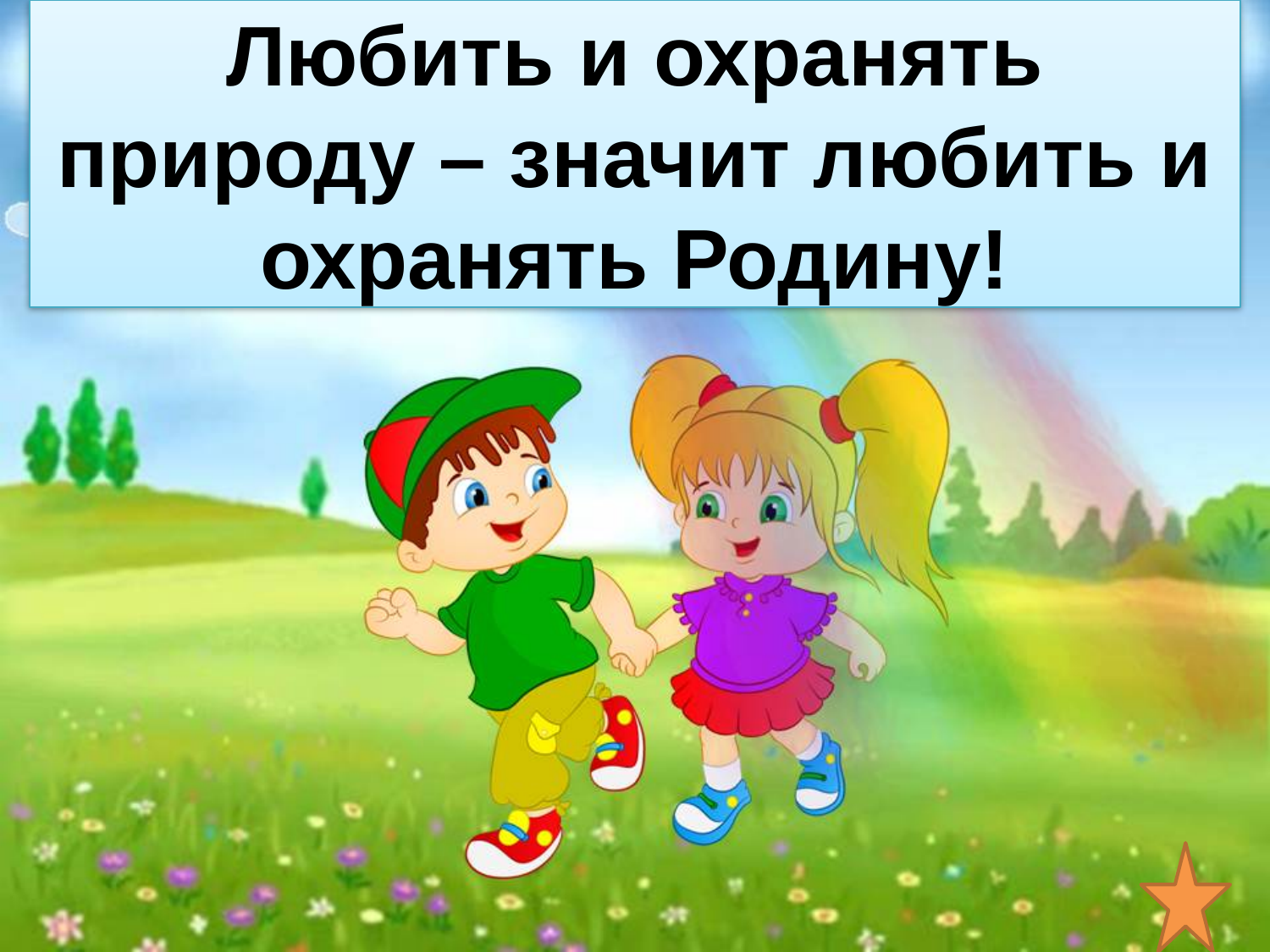

# Любить и охранять природу – значит любить и охранять Родину!